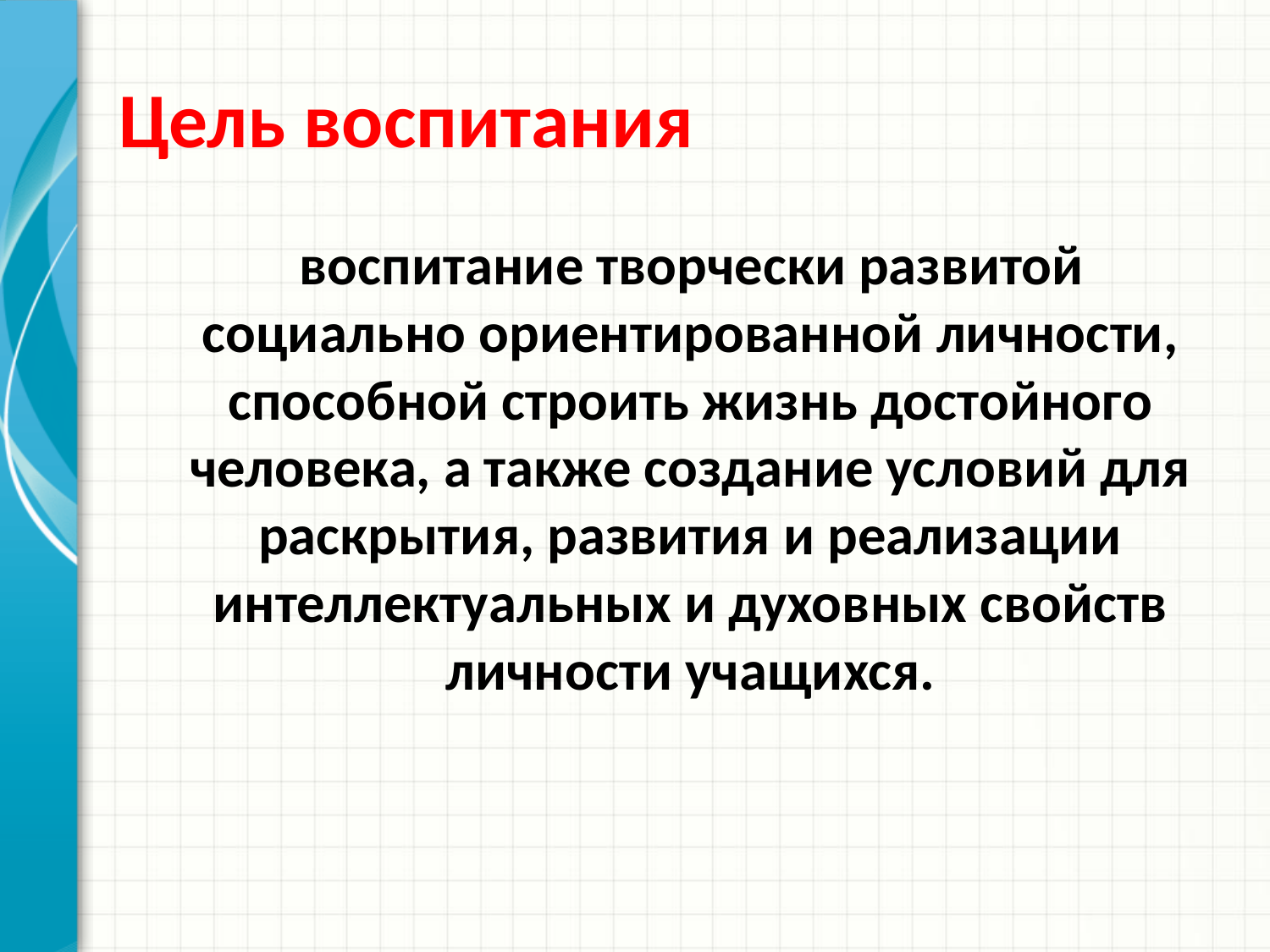

# Цель воспитания
    воспитание творчески развитой социально ориентированной личности, способной строить жизнь достойного человека, а также создание условий для раскрытия, развития и реализации интеллектуальных и духовных свойств личности учащихся.